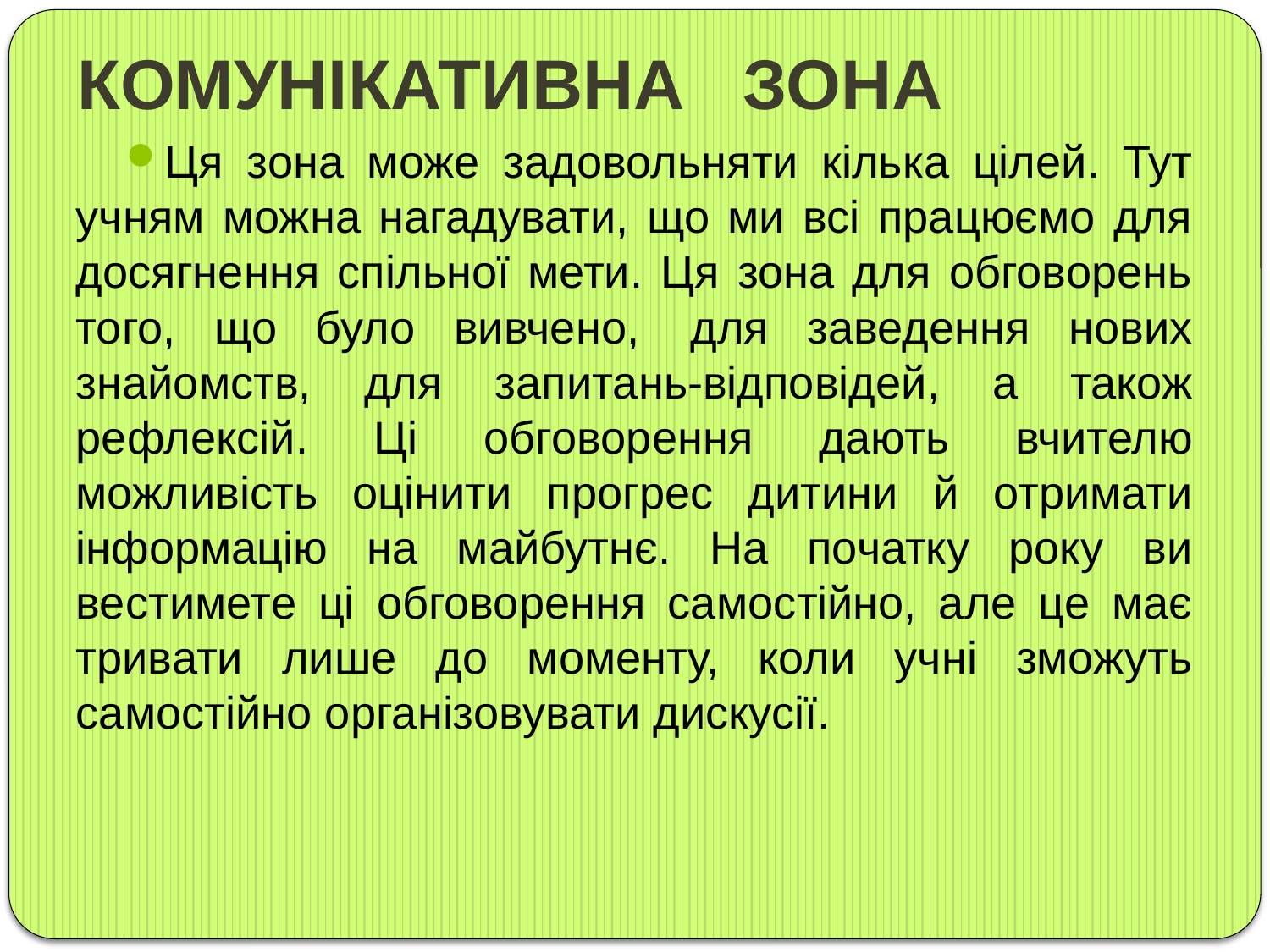

# КОМУНІКАТИВНА   ЗОНА
Ця зона може задовольняти кілька цілей. Тут учням можна нагадувати, що ми всі працюємо для досягнення спільної мети. Ця зона для обговорень того, що було вивчено,  для заведення нових знайомств, для запитань-відповідей, а також рефлексій. Ці обговорення дають вчителю можливість оцінити прогрес дитини й отримати інформацію на майбутнє. На початку року ви вестимете ці обговорення самостійно, але це має тривати лише до моменту, коли учні зможуть самостійно організовувати дискусії.